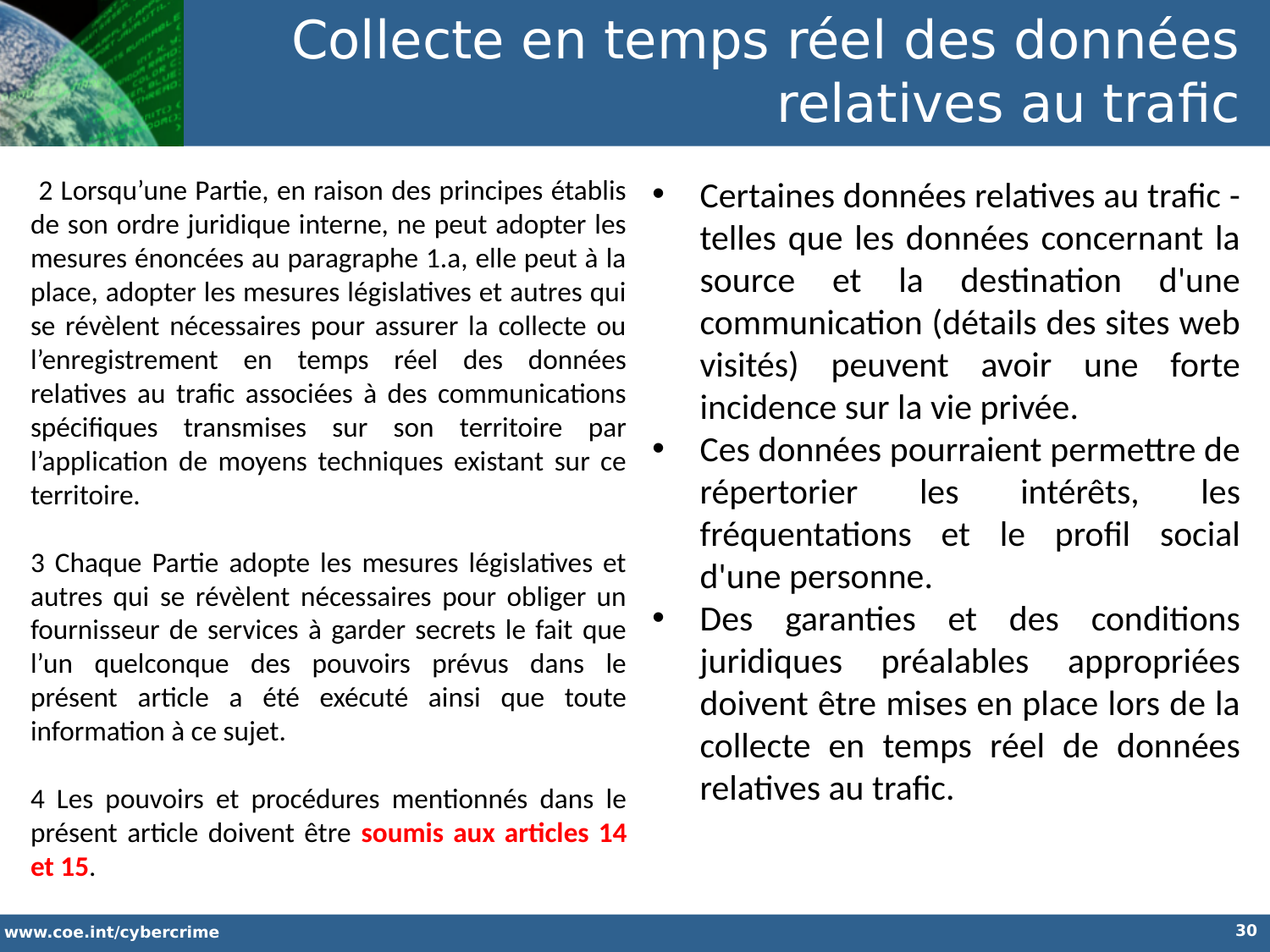

Collecte en temps réel des données relatives au trafic
 2 Lorsqu’une Partie, en raison des principes établis de son ordre juridique interne, ne peut adopter les mesures énoncées au paragraphe 1.a, elle peut à la place, adopter les mesures législatives et autres qui se révèlent nécessaires pour assurer la collecte ou l’enregistrement en temps réel des données relatives au trafic associées à des communications spécifiques transmises sur son territoire par l’application de moyens techniques existant sur ce territoire.

3 Chaque Partie adopte les mesures législatives et autres qui se révèlent nécessaires pour obliger un fournisseur de services à garder secrets le fait que l’un quelconque des pouvoirs prévus dans le présent article a été exécuté ainsi que toute information à ce sujet.

4 Les pouvoirs et procédures mentionnés dans le présent article doivent être soumis aux articles 14 et 15.
Certaines données relatives au trafic - telles que les données concernant la source et la destination d'une communication (détails des sites web visités) peuvent avoir une forte incidence sur la vie privée.
Ces données pourraient permettre de répertorier les intérêts, les fréquentations et le profil social d'une personne.
Des garanties et des conditions juridiques préalables appropriées doivent être mises en place lors de la collecte en temps réel de données relatives au trafic.